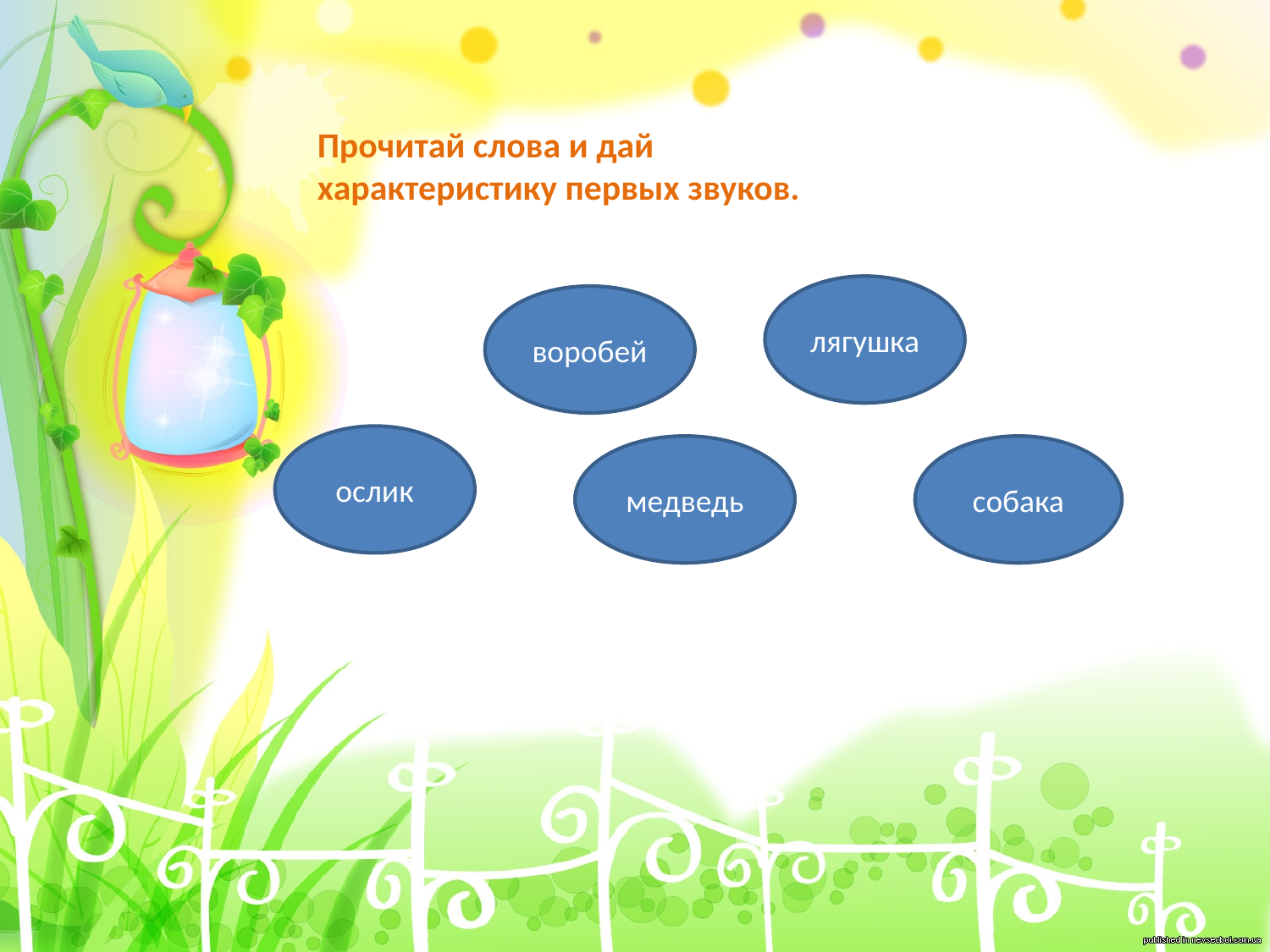

Прочитай слова и дай характеристику первых звуков.

лягушка
воробей
ослик
медведь
собака